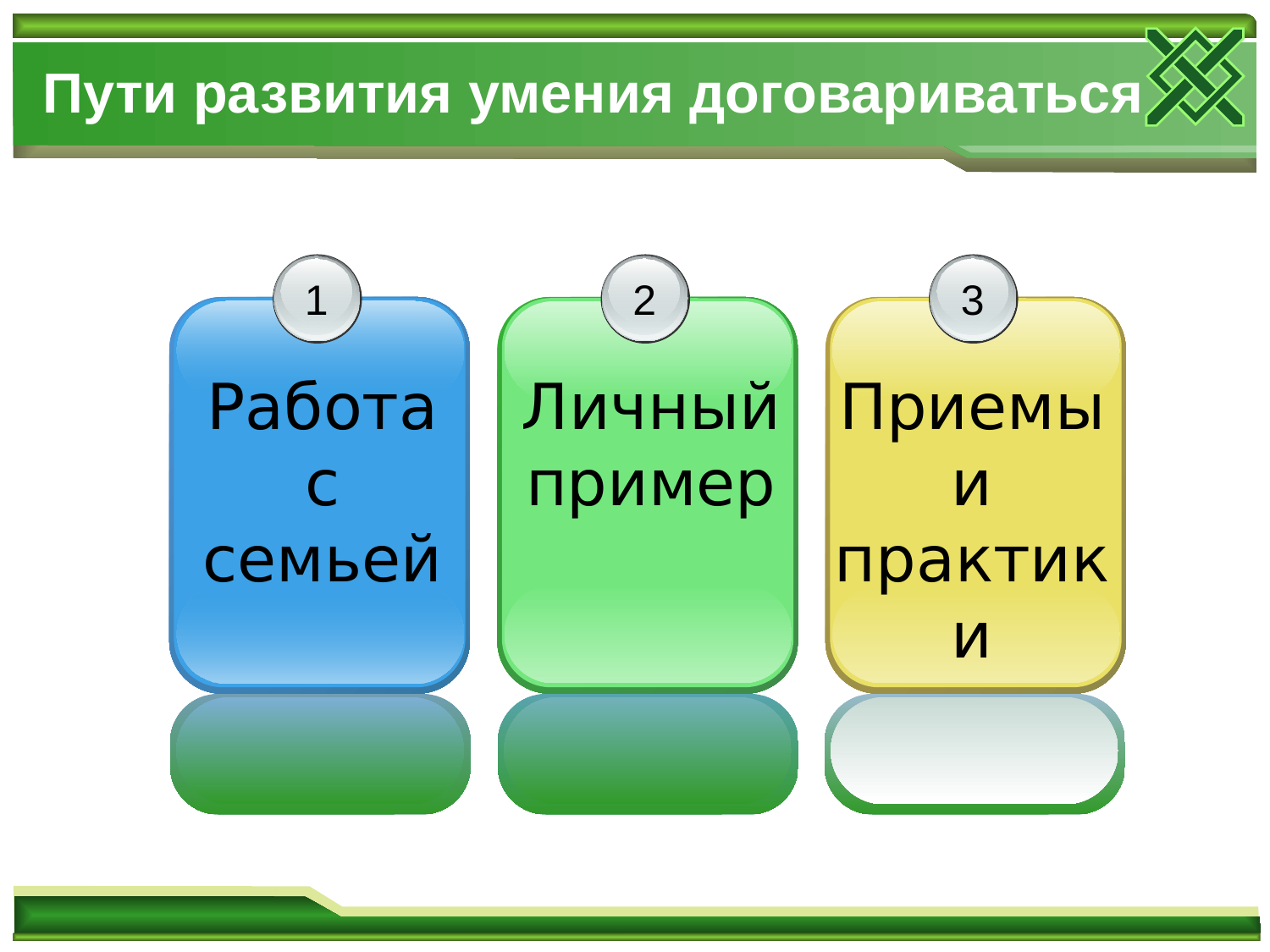

# Пути развития умения договариваться

1

Работа с семьей

2

Личный пример

3

Приемы и практики